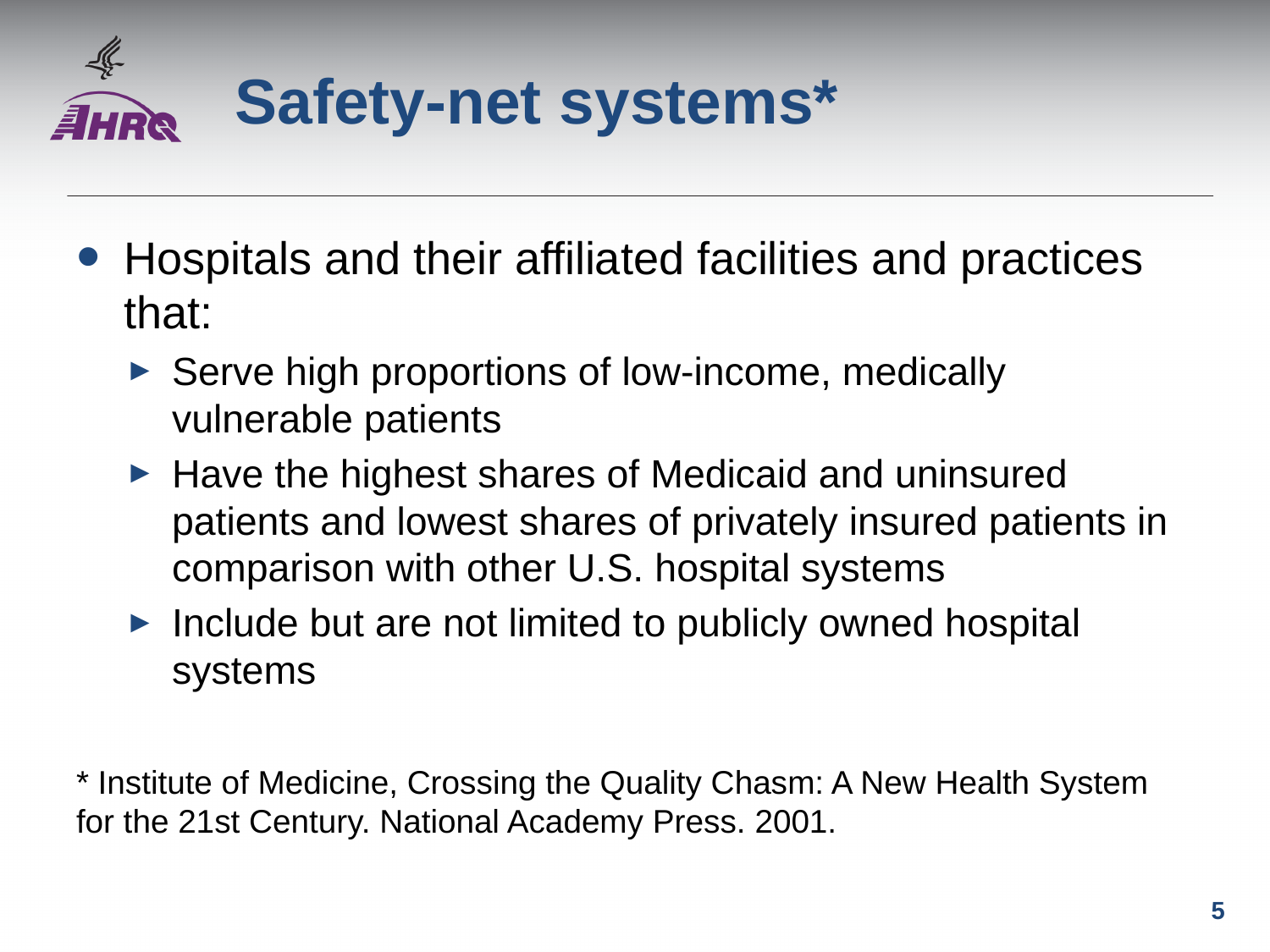

# Safety-net systems*
Hospitals and their affiliated facilities and practices that:
Serve high proportions of low-income, medically vulnerable patients
Have the highest shares of Medicaid and uninsured patients and lowest shares of privately insured patients in comparison with other U.S. hospital systems
Include but are not limited to publicly owned hospital systems

* Institute of Medicine, Crossing the Quality Chasm: A New Health System for the 21st Century. National Academy Press. 2001.
5